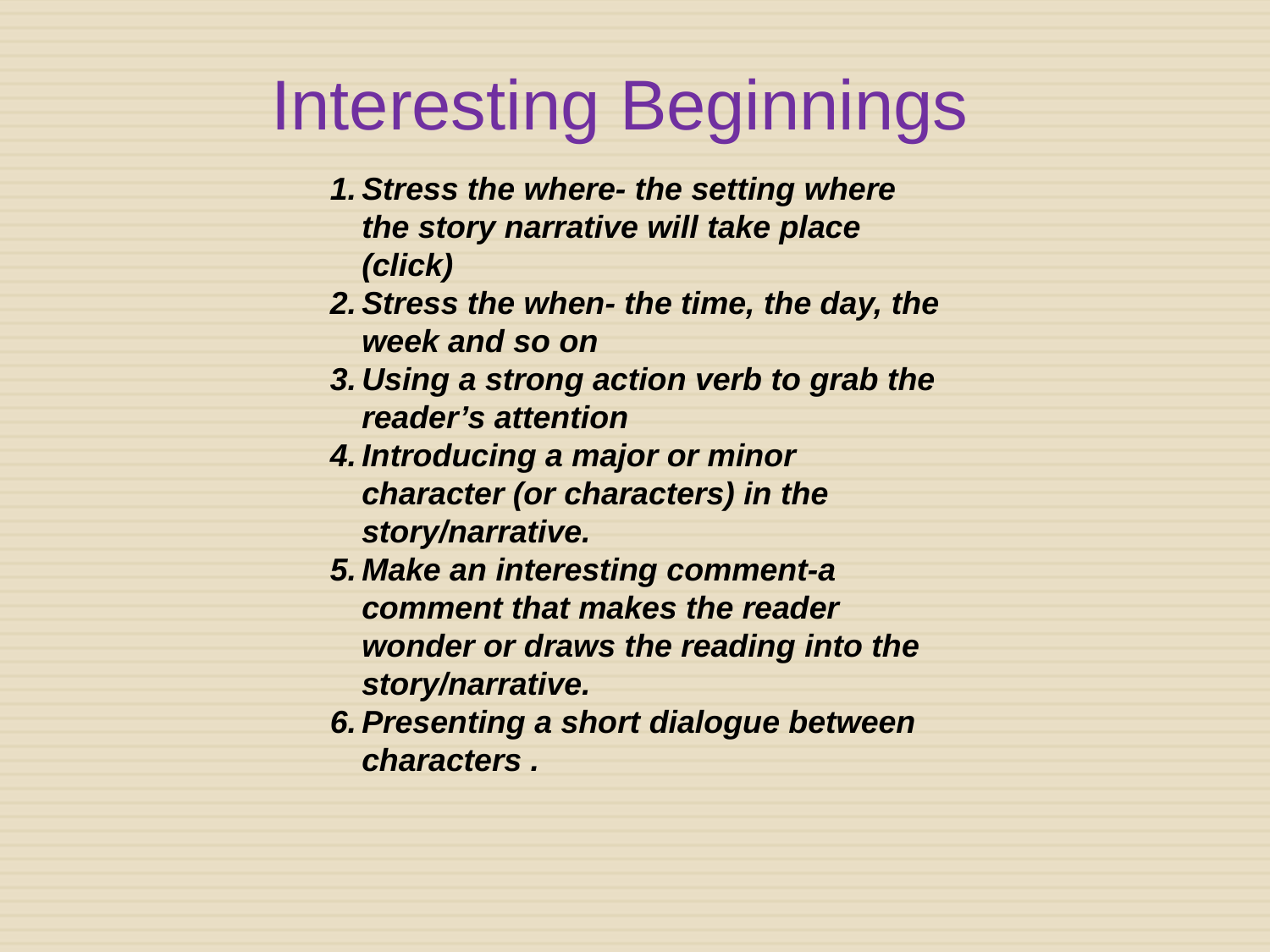

Interesting Beginnings
Stress the where- the setting where the story narrative will take place  (click)
Stress the when- the time, the day, the week and so on
Using a strong action verb to grab the reader’s attention
Introducing a major or minor character (or characters) in the story/narrative.
Make an interesting comment-a comment that makes the reader wonder or draws the reading into the story/narrative.
Presenting a short dialogue between characters .